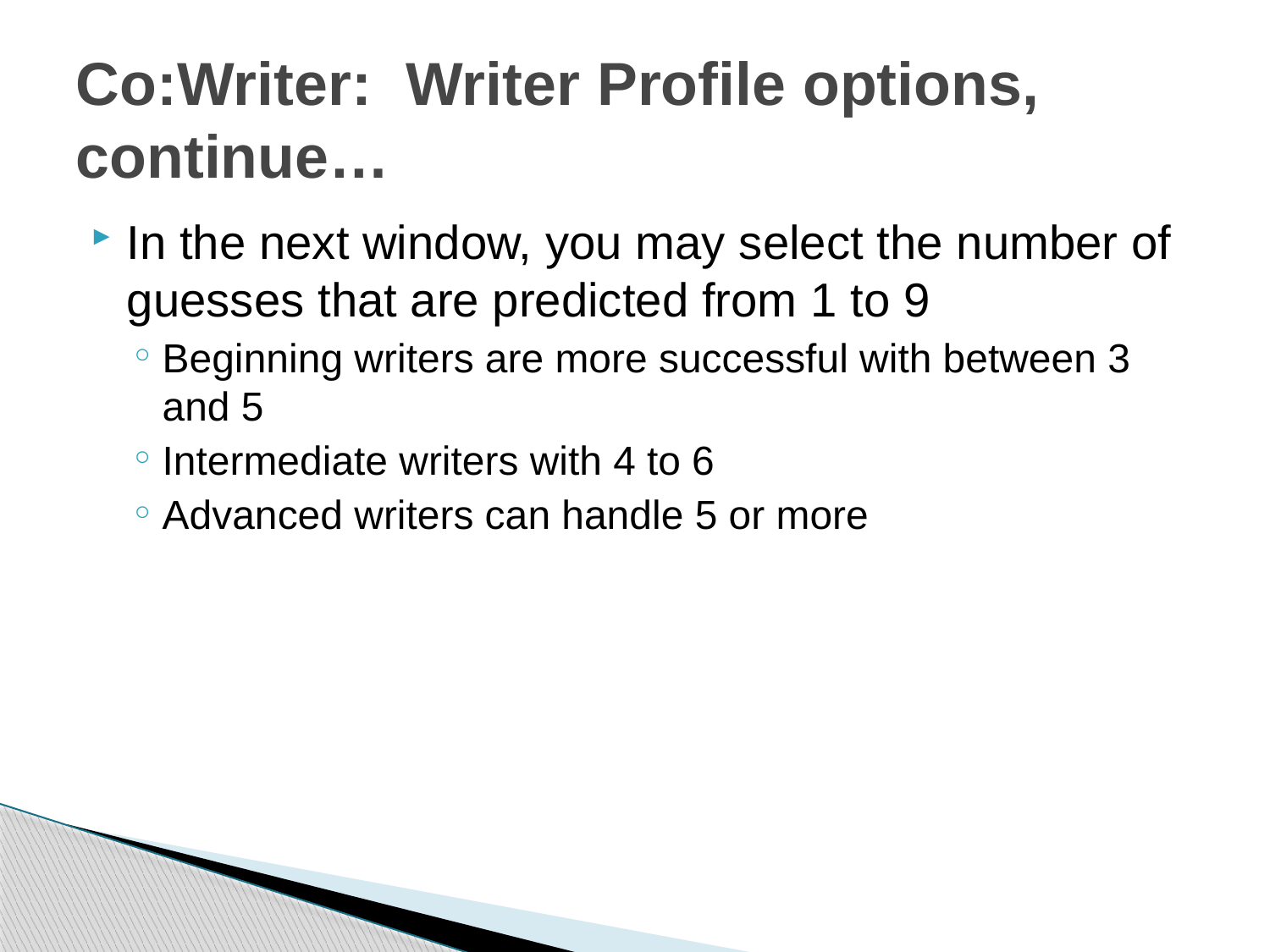

# Co:Writer:  Writer Profile options, continue…
In the next window, you may select the number of guesses that are predicted from 1 to 9
Beginning writers are more successful with between 3 and 5
Intermediate writers with 4 to 6
Advanced writers can handle 5 or more